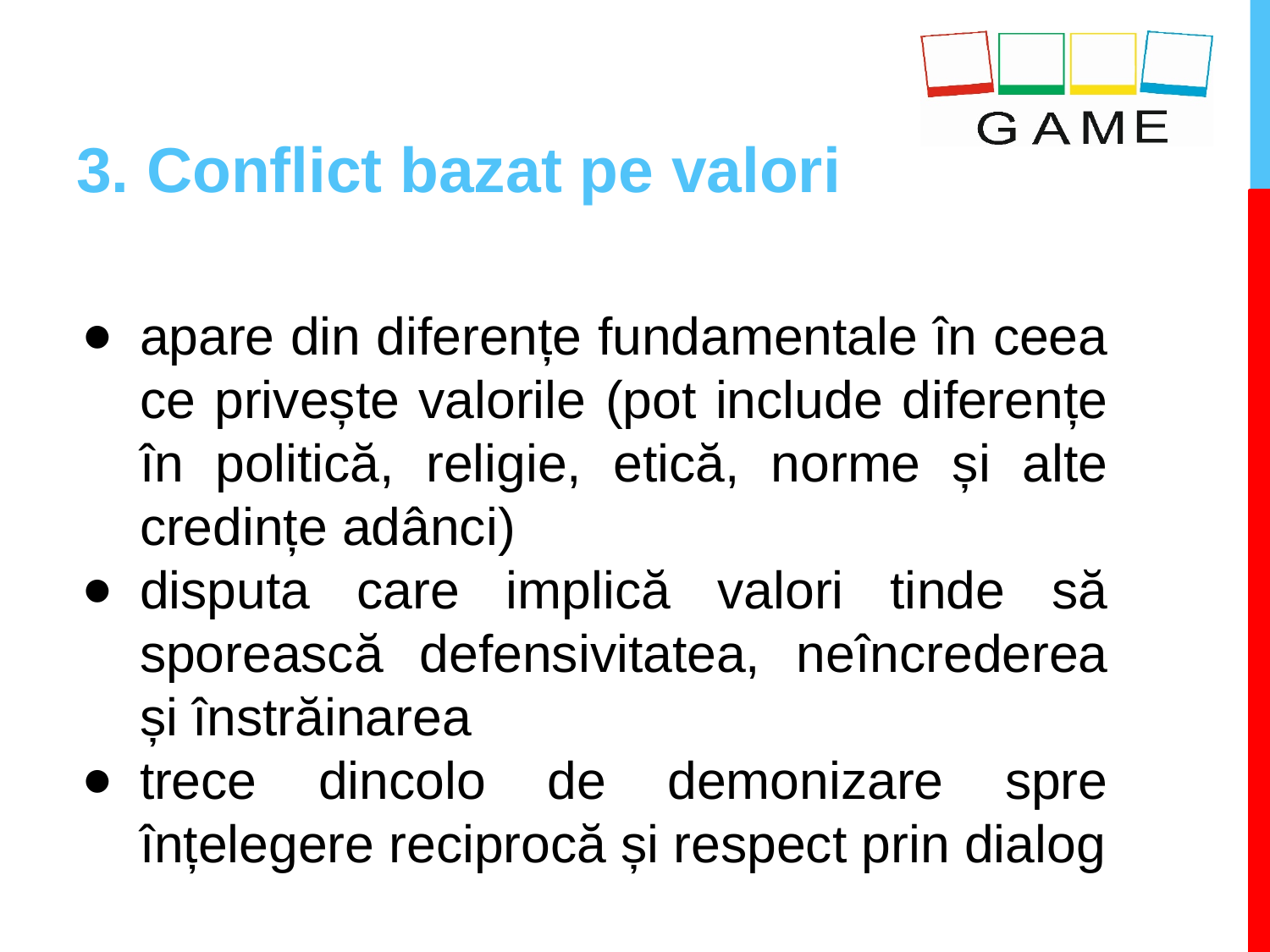

# 3. Conflict bazat pe valori
apare din diferențe fundamentale în ceea ce privește valorile (pot include diferențe în politică, religie, etică, norme și alte credințe adânci)
disputa care implică valori tinde să sporească defensivitatea, neîncrederea și înstrăinarea
trece dincolo de demonizare spre înțelegere reciprocă și respect prin dialog